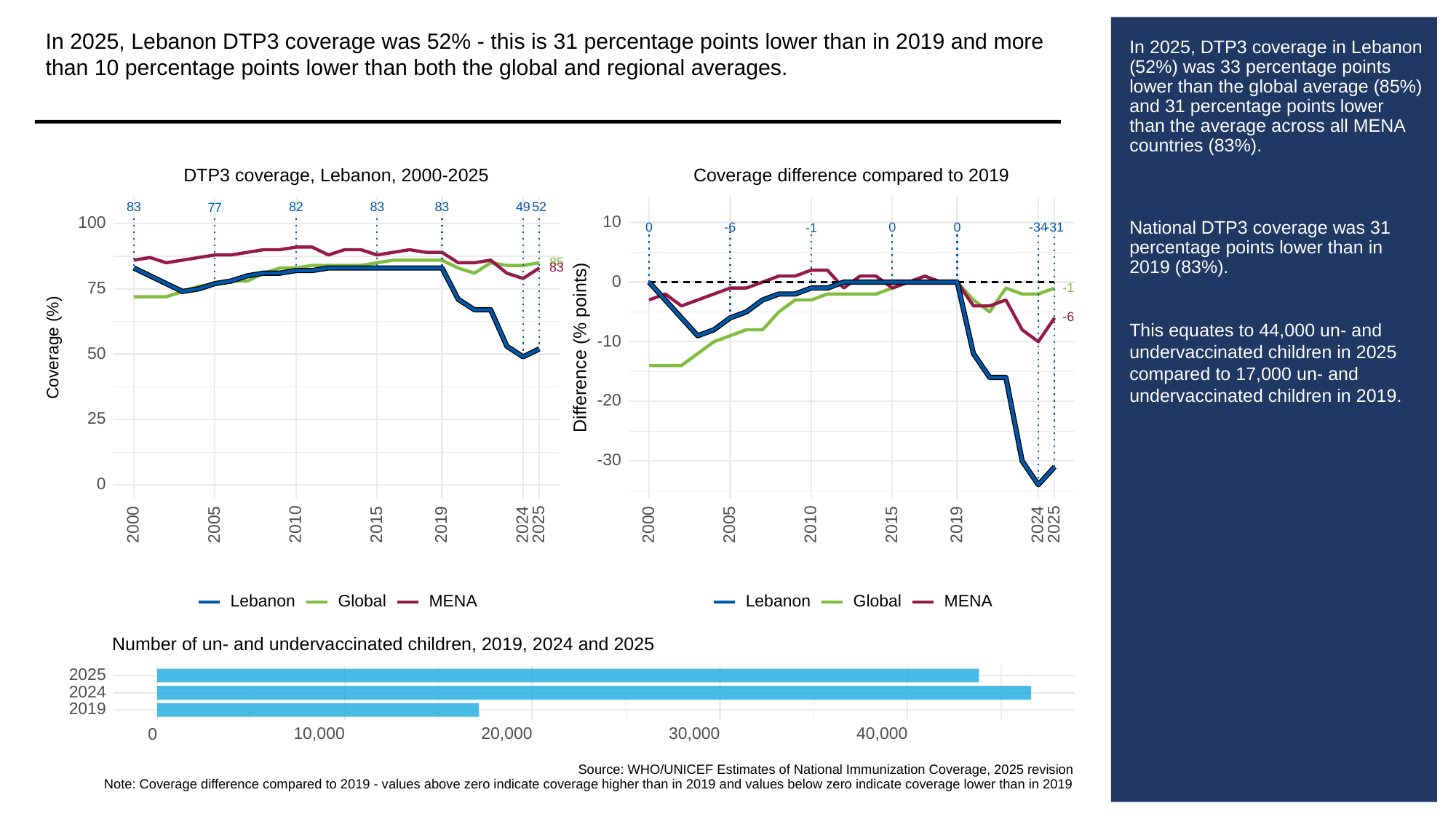

In 2025, Lebanon DTP3 coverage was 52% - this is 31 percentage points lower than in 2019 and more than 10 percentage points lower than both the global and regional averages.
# In 2025, DTP3 coverage in Lebanon (52%) was 33 percentage points lower than the global average (85%) and 31 percentage points lower than the average across all MENA countries (83%).

National DTP3 coverage was 31 percentage points lower than in 2019 (83%).

This equates to 44,000 un- and undervaccinated children in 2025 compared to 17,000 un- and undervaccinated children in 2019.

Coverage difference compared to 2019
DTP3 coverage, Lebanon, 2000-2025

83
83
83
82
49
52
77
10
100

-34
-31
0
-6
0
0

-1

85

83

0

75
-1

-6

-10
Difference (% points)
Coverage (%)

50

-20

25

-30

0

2000
2005
2010
2015
2019
2024
2025
2000
2005
2010
2015
2019
2024
2025
Global
Global
Lebanon
Lebanon
MENA
MENA

Number of un- and undervaccinated children, 2019, 2024 and 2025

2025

2024

2019

10,000
20,000
30,000
40,000
0
Source: WHO/UNICEF Estimates of National Immunization Coverage, 2025 revision
Note: Coverage difference compared to 2019 - values above zero indicate coverage higher than in 2019 and values below zero indicate coverage lower than in 2019